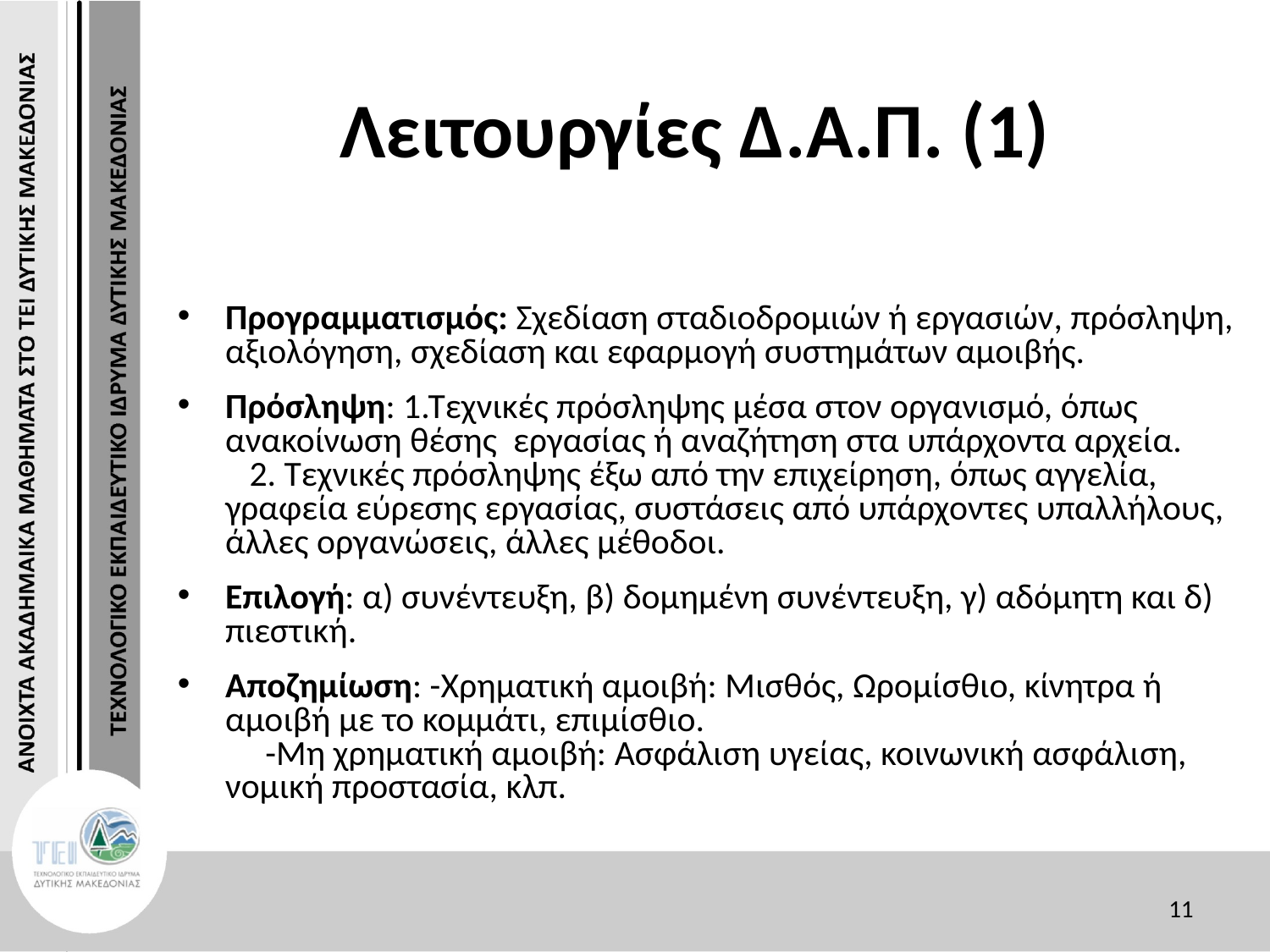

# Λειτουργίες Δ.Α.Π. (1)
Προγραμματισμός: Σχεδίαση σταδιοδρομιών ή εργασιών, πρόσληψη, αξιολόγηση, σχεδίαση και εφαρμογή συστημάτων αμοιβής.
Πρόσληψη: 1.Τεχνικές πρόσληψης μέσα στον οργανισμό, όπως ανακοίνωση θέσης  εργασίας ή αναζήτηση στα υπάρχοντα αρχεία.            2. Τεχνικές πρόσληψης έξω από την επιχείρηση, όπως αγγελία, γραφεία εύρεσης εργασίας, συστάσεις από υπάρχοντες υπαλλήλους, άλλες οργανώσεις, άλλες μέθοδοι.
Επιλογή: α) συνέντευξη, β) δομημένη συνέντευξη, γ) αδόμητη και δ) πιεστική.
Αποζημίωση: -Χρηματική αμοιβή: Μισθός, Ωρομίσθιο, κίνητρα ή αμοιβή με το κομμάτι, επιμίσθιο.                                                                          -Μη χρηματική αμοιβή: Ασφάλιση υγείας, κοινωνική ασφάλιση, νομική προστασία, κλπ.

11